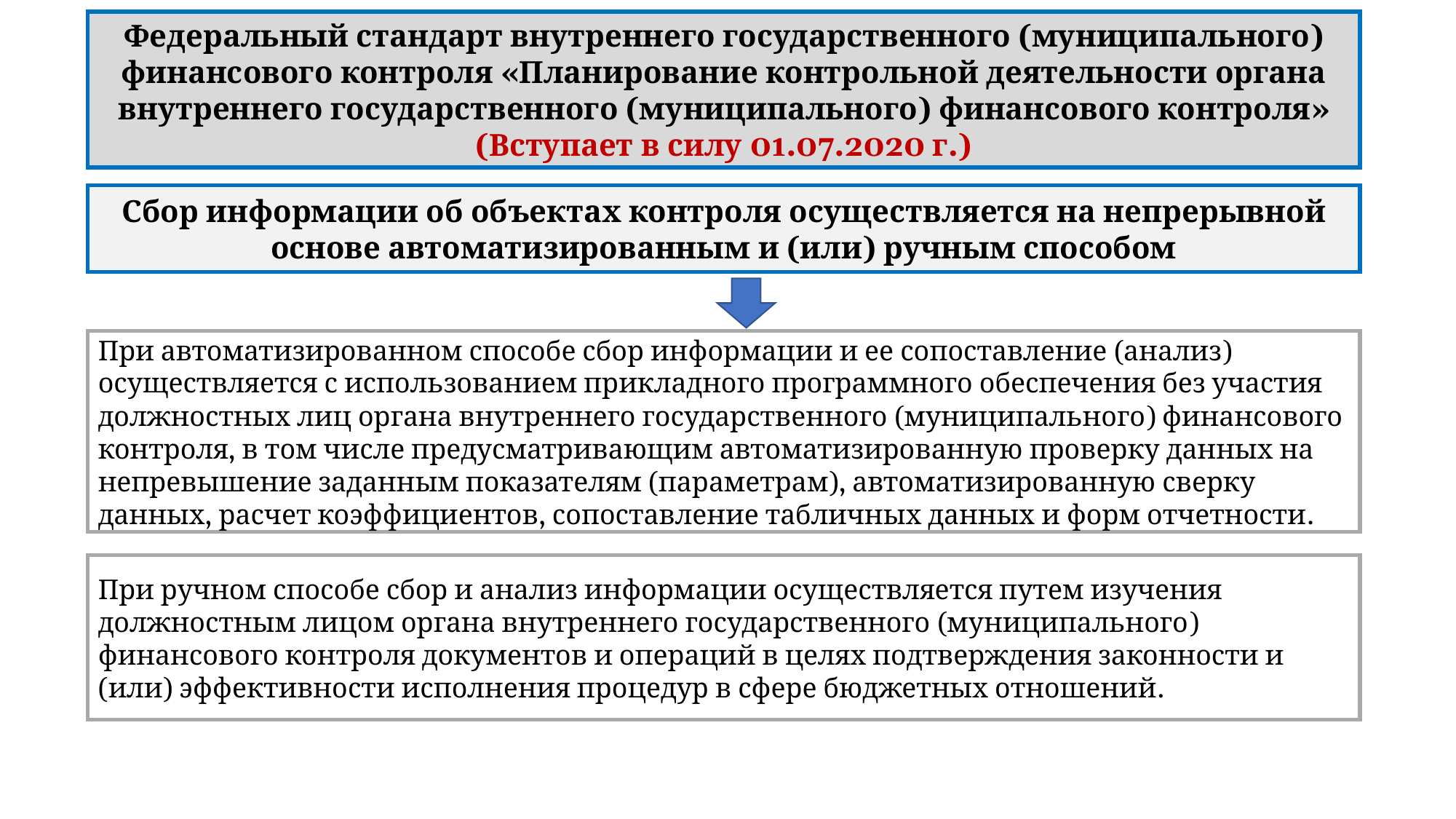

Федеральный стандарт внутреннего государственного (муниципального) финансового контроля «Планирование контрольной деятельности органа внутреннего государственного (муниципального) финансового контроля» (Вступает в силу 01.07.2020 г.)
Сбор информации об объектах контроля осуществляется на непрерывной основе автоматизированным и (или) ручным способом

При автоматизированном способе сбор информации и ее сопоставление (анализ) осуществляется с использованием прикладного программного обеспечения без участия должностных лиц органа внутреннего государственного (муниципального) финансового контроля, в том числе предусматривающим автоматизированную проверку данных на непревышение заданным показателям (параметрам), автоматизированную сверку данных, расчет коэффициентов, сопоставление табличных данных и форм отчетности.
При ручном способе сбор и анализ информации осуществляется путем изучения должностным лицом органа внутреннего государственного (муниципального) финансового контроля документов и операций в целях подтверждения законности и (или) эффективности исполнения процедур в сфере бюджетных отношений.